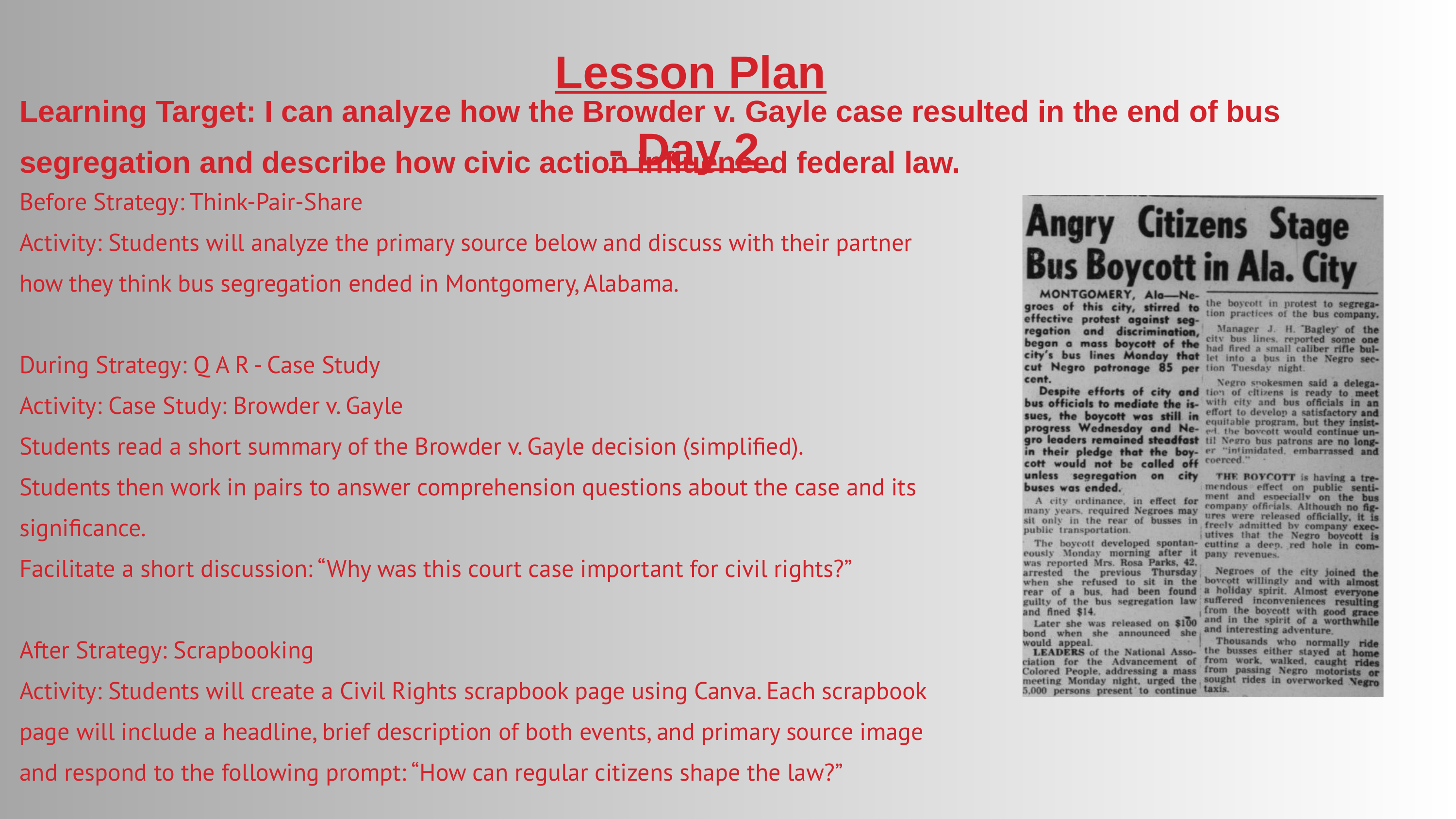

Lesson Plan - Day 2
Learning Target: I can analyze how the Browder v. Gayle case resulted in the end of bus segregation and describe how civic action influenced federal law.
Before Strategy: Think-Pair-Share
Activity: Students will analyze the primary source below and discuss with their partner how they think bus segregation ended in Montgomery, Alabama.

During Strategy: Q A R - Case Study
Activity: Case Study: Browder v. Gayle
Students read a short summary of the Browder v. Gayle decision (simplified).
Students then work in pairs to answer comprehension questions about the case and its significance.
Facilitate a short discussion: “Why was this court case important for civil rights?”

After Strategy: Scrapbooking
Activity: Students will create a Civil Rights scrapbook page using Canva. Each scrapbook page will include a headline, brief description of both events, and primary source image and respond to the following prompt: “How can regular citizens shape the law?”